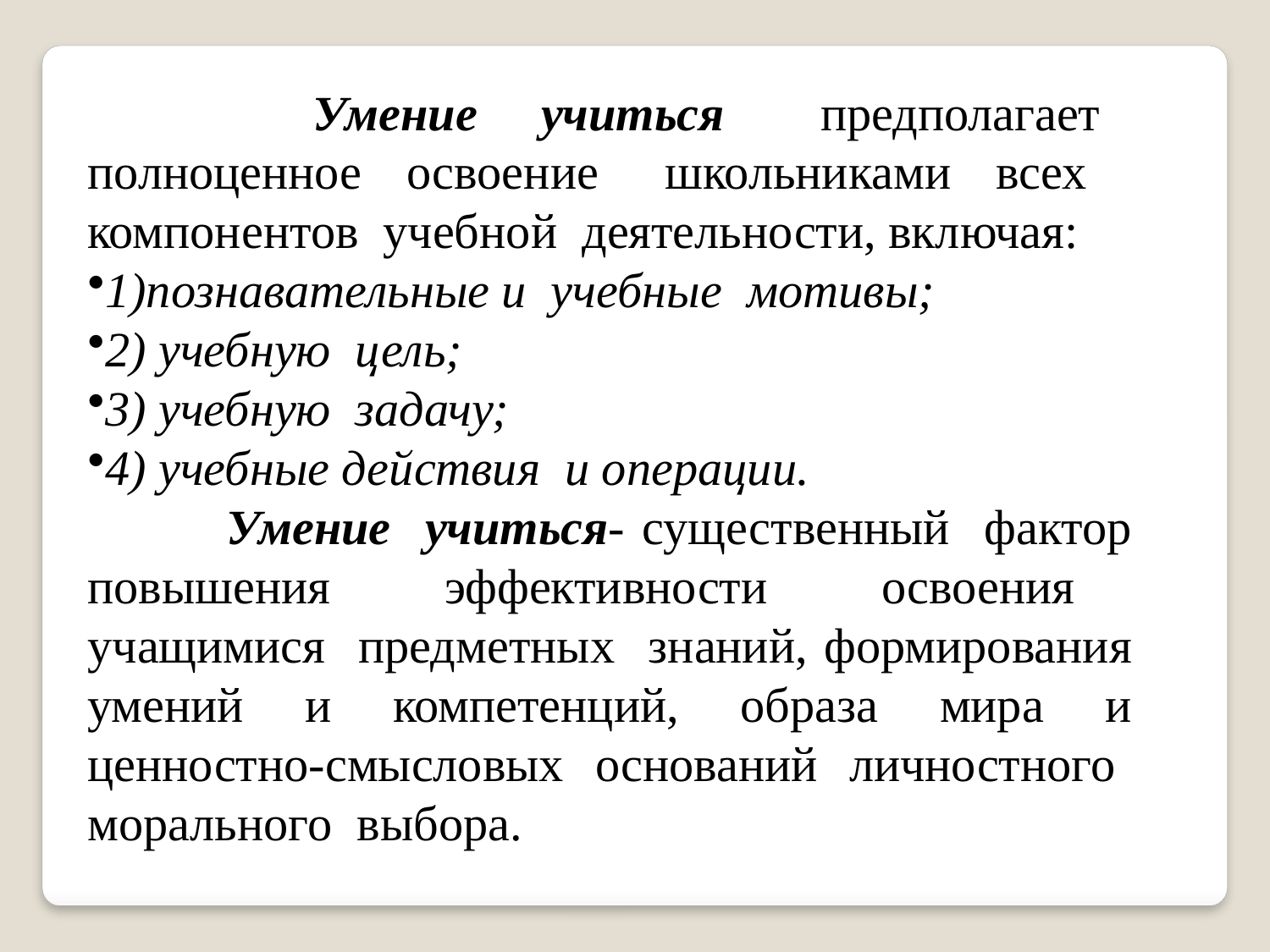

Умение  учиться   предполагает  полноценное  освоение   школьниками  всех   компонентов  учебной  деятельности, включая:
1)познавательные и  учебные  мотивы;
2) учебную  цель;
3) учебную  задачу;
4) учебные действия  и операции.
        Умение  учиться- существенный  фактор повышения  эффективности  освоения  учащимися  предметных  знаний, формирования умений и компетенций, образа мира и ценностно-смысловых  оснований  личностного  морального  выбора.